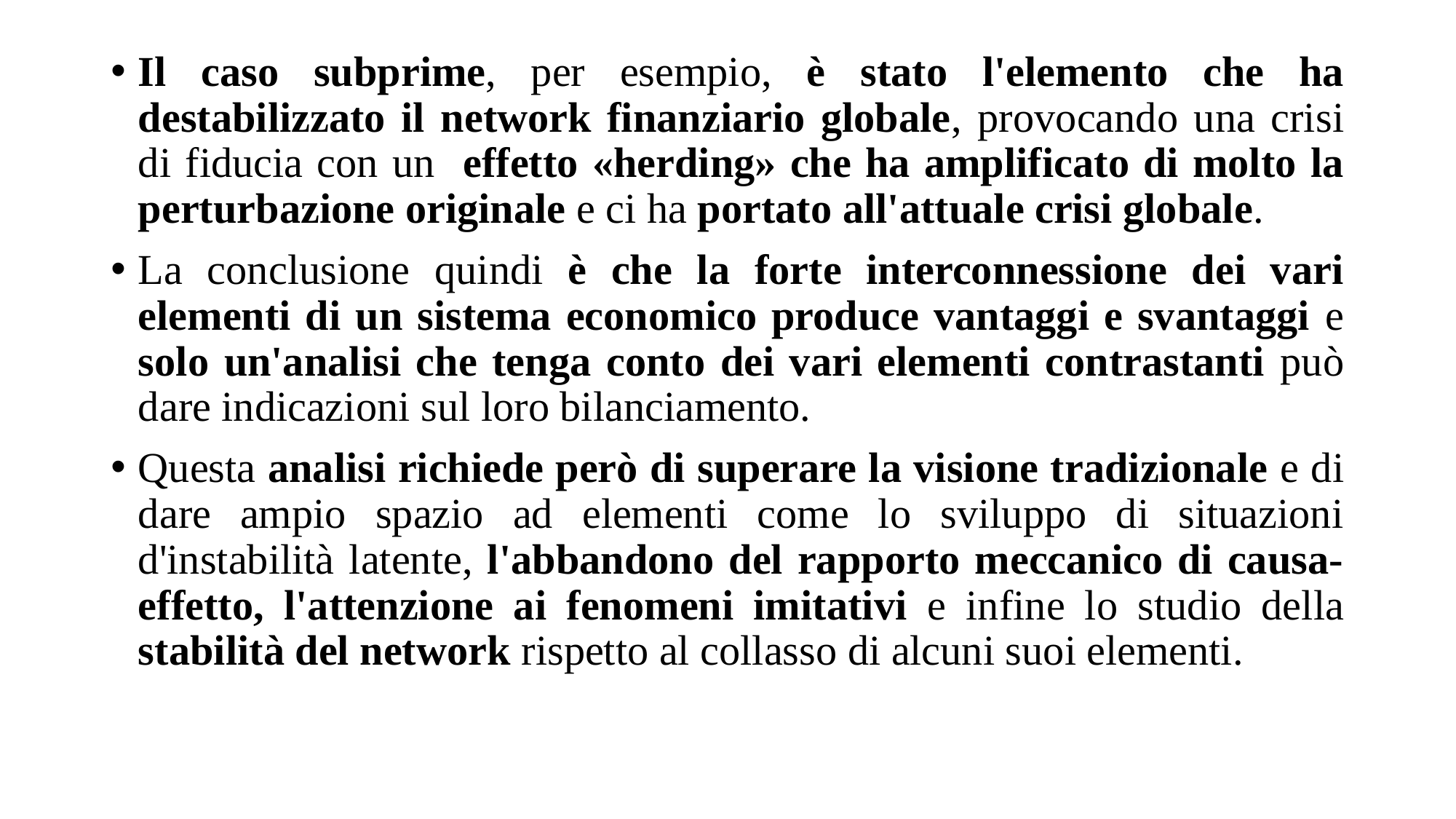

Il caso subprime, per esempio, è stato l'elemento che ha destabilizzato il network finanziario globale, provocando una crisi di fiducia con un  effetto «herding» che ha amplificato di molto la perturbazione originale e ci ha portato all'attuale crisi globale.
La conclusione quindi è che la forte interconnessione dei vari elementi di un sistema economico produce vantaggi e svantaggi e solo un'analisi che tenga conto dei vari elementi contrastanti può dare indicazioni sul loro bilanciamento.
Questa analisi richiede però di superare la visione tradizionale e di dare ampio spazio ad elementi come lo sviluppo di situazioni d'instabilità latente, l'abbandono del rapporto meccanico di causa-effetto, l'attenzione ai fenomeni imitativi e infine lo studio della stabilità del network rispetto al collasso di alcuni suoi elementi.